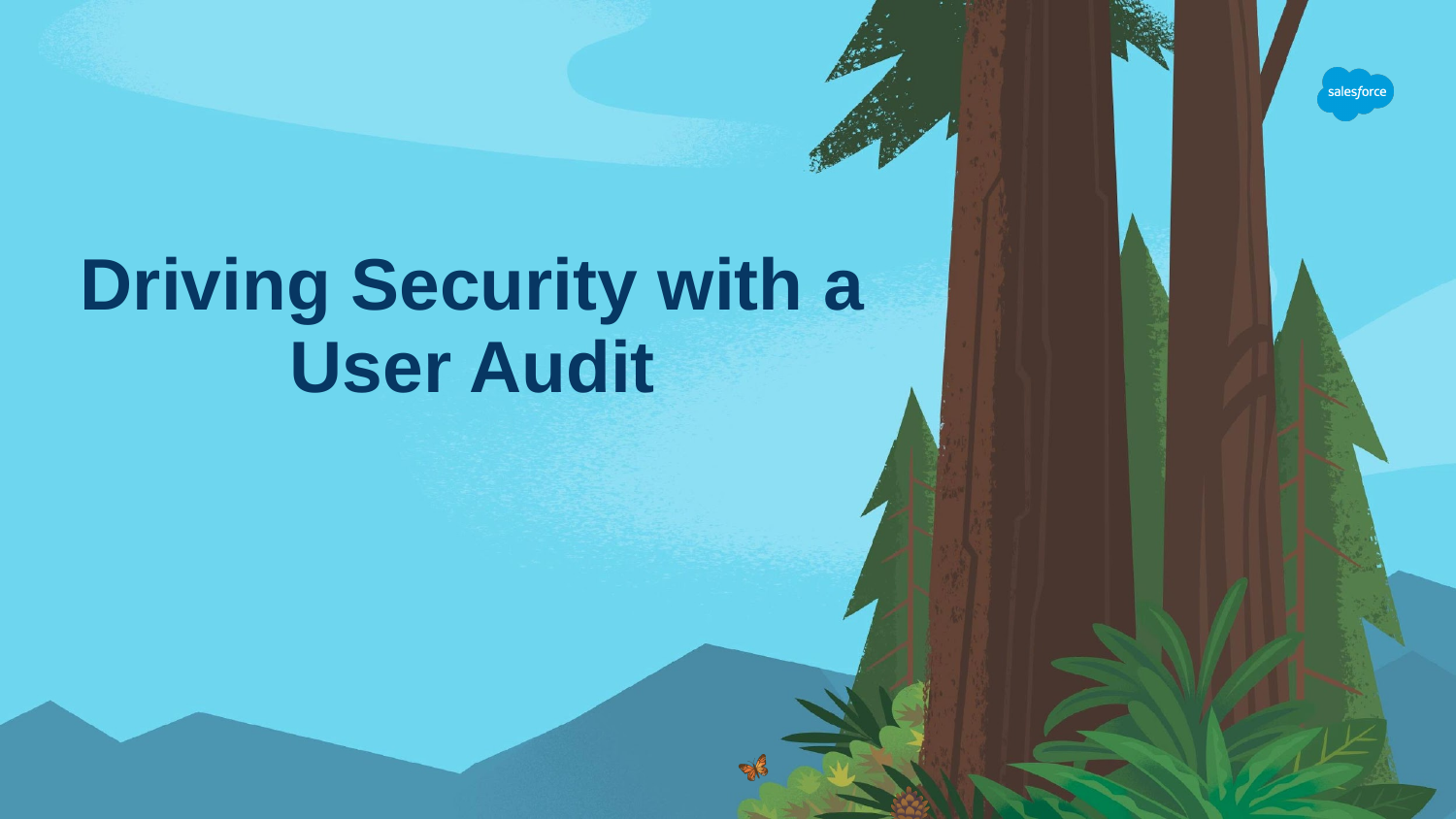

# Driving Security with a User Audit